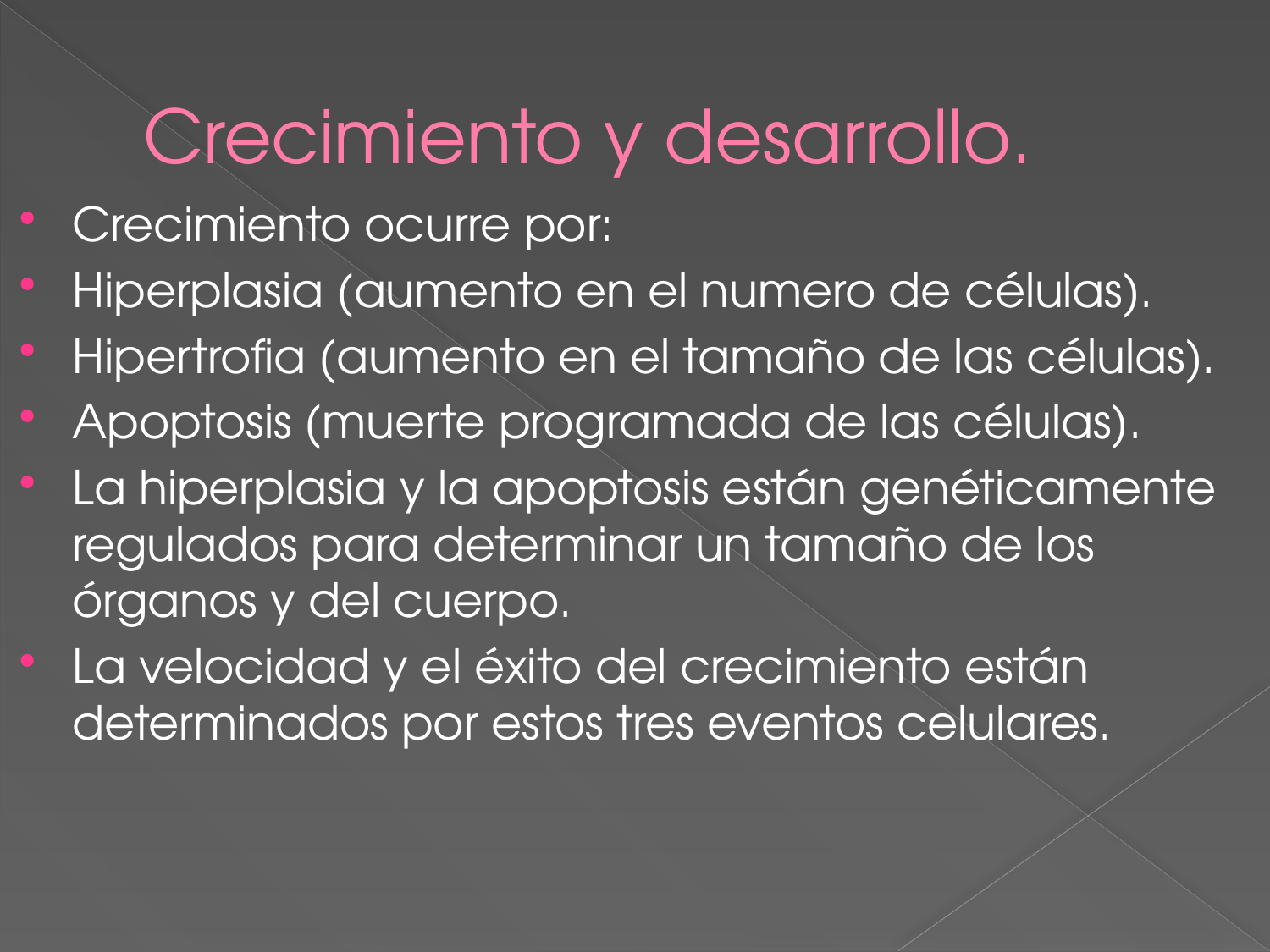

# Crecimiento y desarrollo.
Crecimiento ocurre por:
Hiperplasia (aumento en el numero de células).
Hipertrofia (aumento en el tamaño de las células).
Apoptosis (muerte programada de las células).
La hiperplasia y la apoptosis están genéticamente regulados para determinar un tamaño de los órganos y del cuerpo.
La velocidad y el éxito del crecimiento están determinados por estos tres eventos celulares.